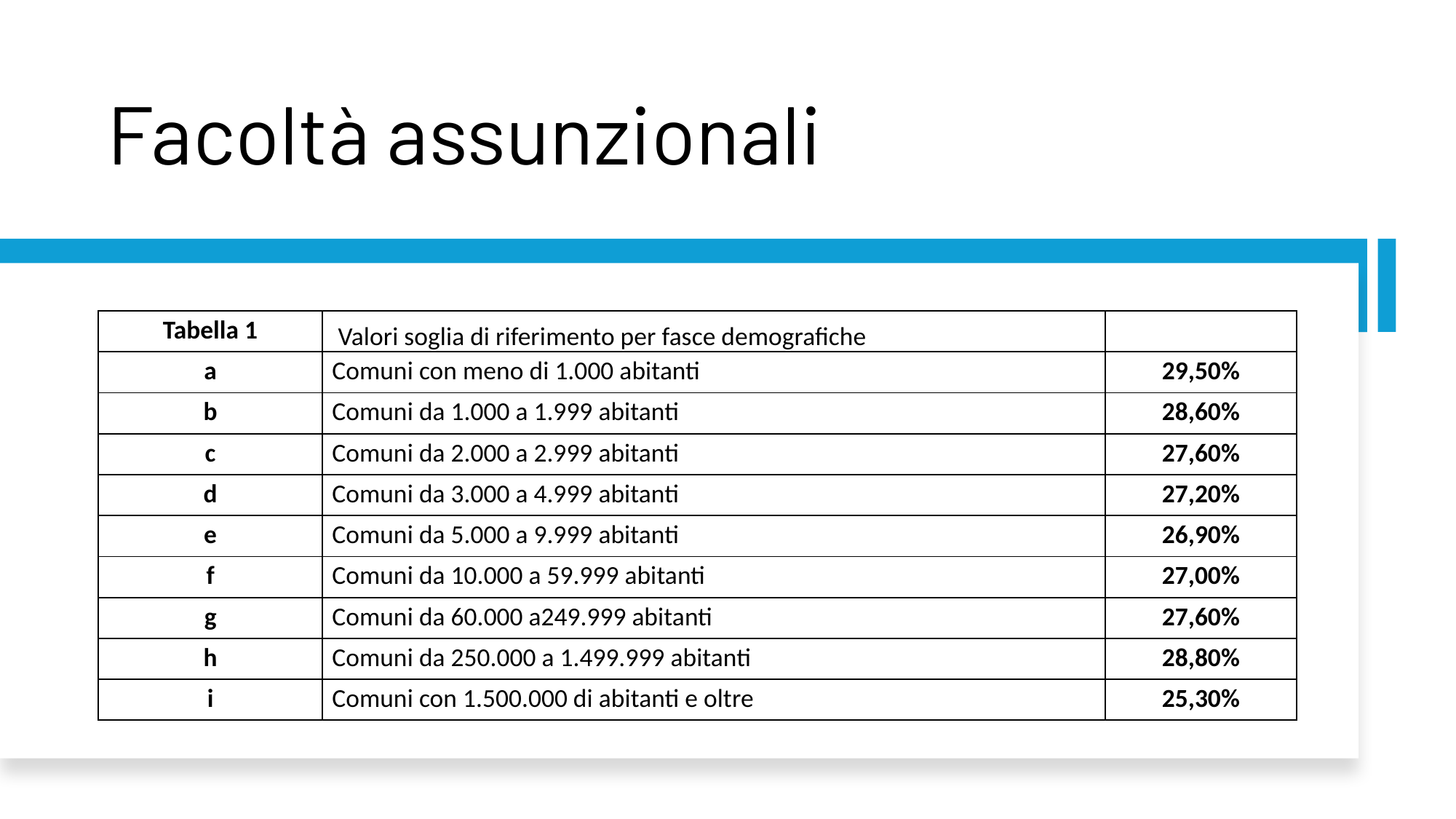

# Facoltà assunzionali

| Tabella 1 | Valori soglia di riferimento per fasce demografiche |  |
| --- | --- | --- |
| a | Comuni con meno di 1.000 abitanti | 29,50% |
| b | Comuni da 1.000 a 1.999 abitanti | 28,60% |
| c | Comuni da 2.000 a 2.999 abitanti | 27,60% |
| d | Comuni da 3.000 a 4.999 abitanti | 27,20% |
| e | Comuni da 5.000 a 9.999 abitanti | 26,90% |
| f | Comuni da 10.000 a 59.999 abitanti | 27,00% |
| g | Comuni da 60.000 a249.999 abitanti | 27,60% |
| h | Comuni da 250.000 a 1.499.999 abitanti | 28,80% |
| i | Comuni con 1.500.000 di abitanti e oltre | 25,30% |